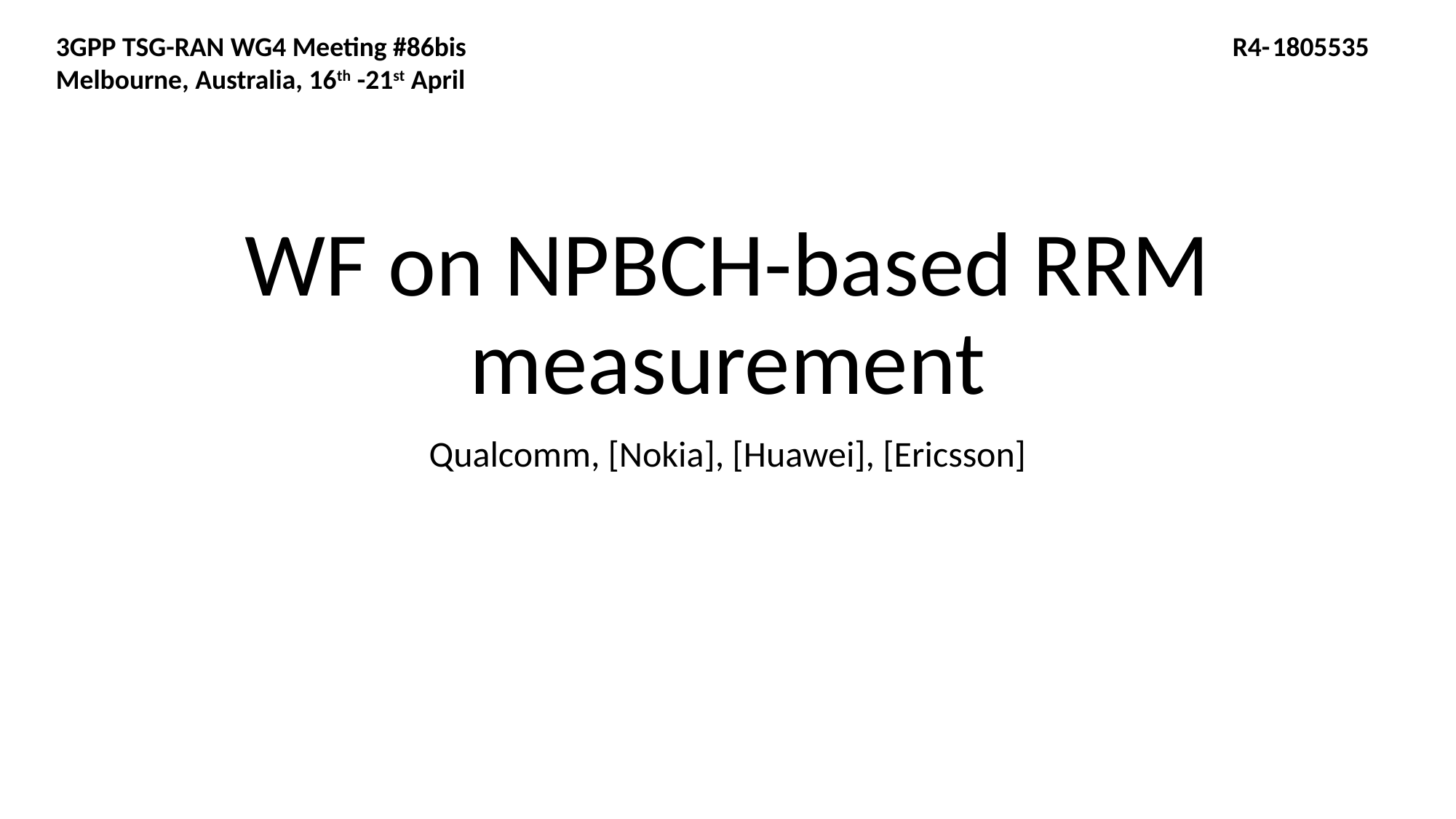

3GPP TSG-RAN WG4 Meeting #86bis 	                                                                                                                        R4-1805535
Melbourne, Australia, 16th -21st April
# WF on NPBCH-based RRM measurement
Qualcomm, [Nokia], [Huawei], [Ericsson]